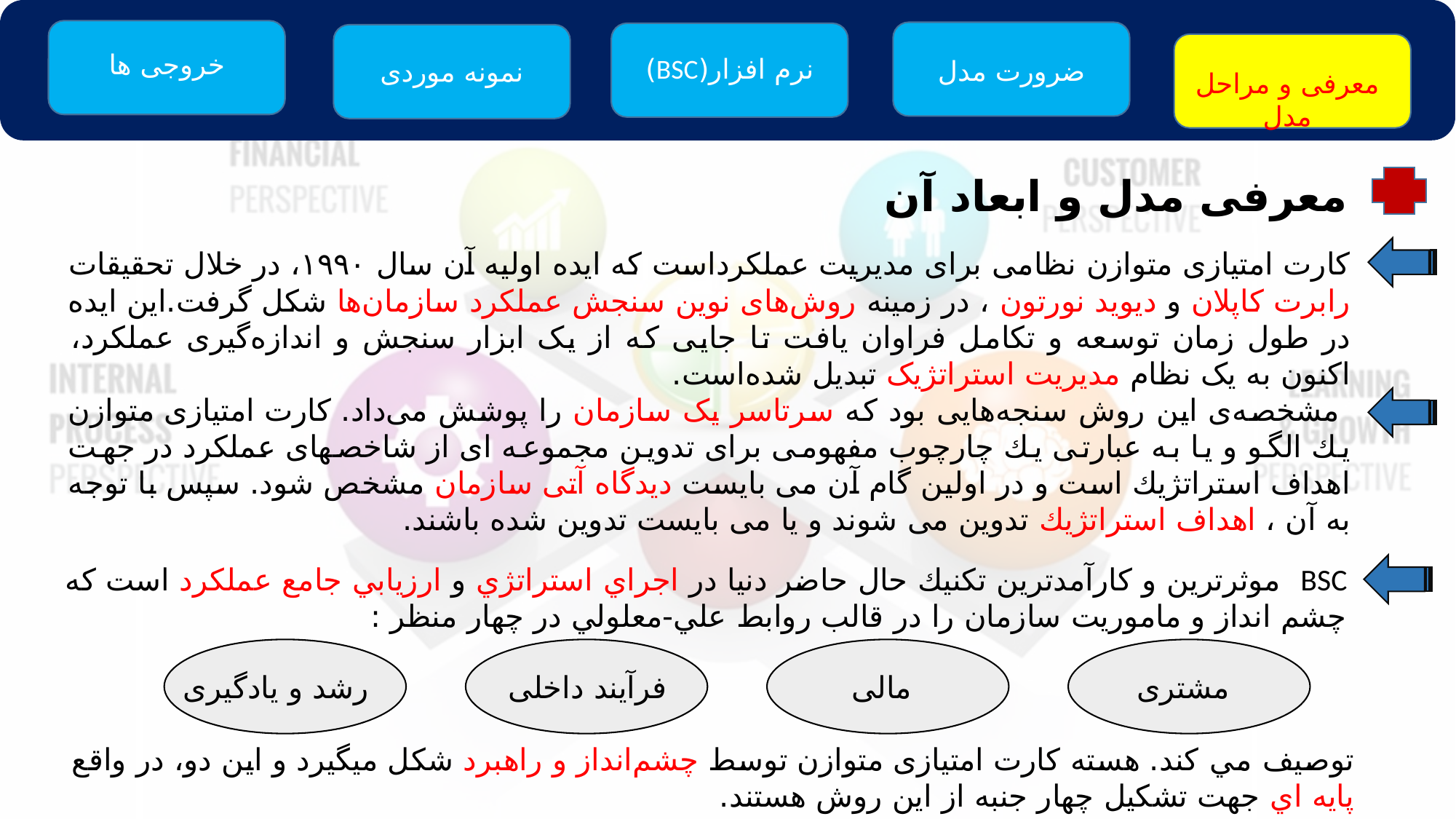

خروجی ها
نرم افزار(BSC)
ضرورت مدل
نمونه موردی
معرفی و مراحل مدل
معرفی مدل و ابعاد آن

کارت امتیازی متوازن نظامی برای مدیریت عملکرداست که ایده اولیه آن سال ۱۹۹۰، در خلال تحقیقات رابرت کاپلان و دیوید نورتون ، در زمینه روش‌های نوین سنجش عملکرد سازمان‌ها شکل گرفت.این ایده در طول زمان توسعه و تکامل فراوان یافت تا جایی که از یک ابزار سنجش و اندازه‌گیری عملکرد، اکنون به یک نظام مدیریت استراتژیک تبدیل شده‌است.
 مشخصه‌ی این روش سنجه‌هایی بود که سرتاسر یک سازمان را پوشش می‌داد. کارت امتیازی متوازن یك الگو و یا به عبارتی یك چارچوب مفهومی برای تدوین مجموعه ای از شاخصهای عملكرد در جهت اهداف استراتژیك است و در اولین گام آن می بایست دیدگاه آتی سازمان مشخص شود. سپس با توجه به آن ، اهداف استراتژیك تدوین می شوند و یا می بایست تدوین شده باشند.

BSC  موثرترين و كارآمدترين تكنيك حال حاضر دنيا در اجراي استراتژي و ارزيابي جامع عملكرد است كه چشم انداز و ماموريت سازمان را در قالب روابط علي-معلولي در چهار منظر :

رشد و یادگیری
فرآیند داخلی
مشتری
مالی
توصيف مي كند. هسته کارت امتیازی متوازن توسط چشم‌انداز و راهبرد شكل ميگيرد و اين دو، در واقع پايه اي جهت تشكيل چهار جنبه از این روش هستند.